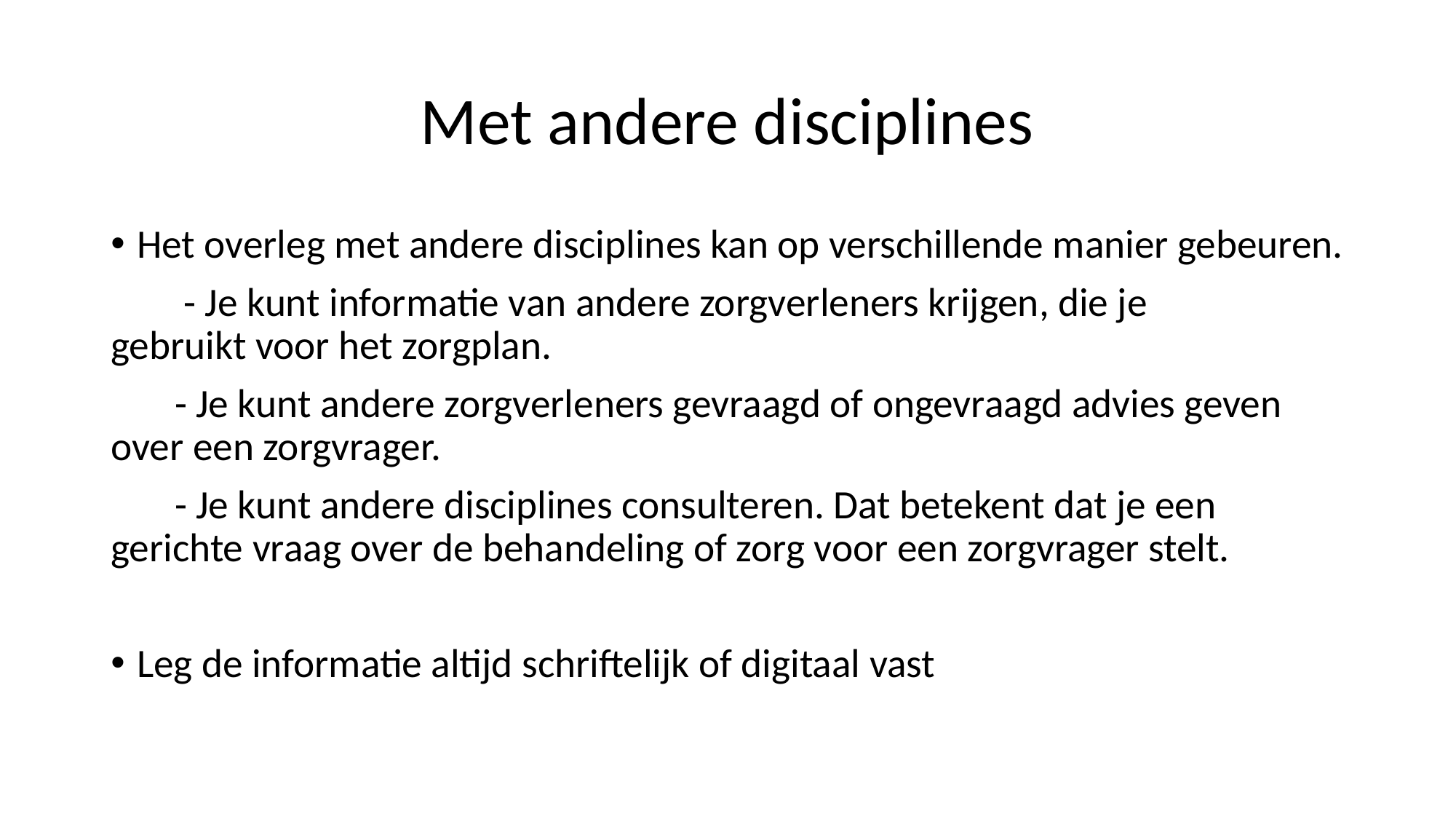

# Met andere disciplines
Het overleg met andere disciplines kan op verschillende manier gebeuren.
        - Je kunt informatie van andere zorgverleners krijgen, die je                 gebruikt voor het zorgplan.
       - Je kunt andere zorgverleners gevraagd of ongevraagd advies geven over een zorgvrager.
       - Je kunt andere disciplines consulteren. Dat betekent dat je een gerichte vraag over de behandeling of zorg voor een zorgvrager stelt.

Leg de informatie altijd schriftelijk of digitaal vast